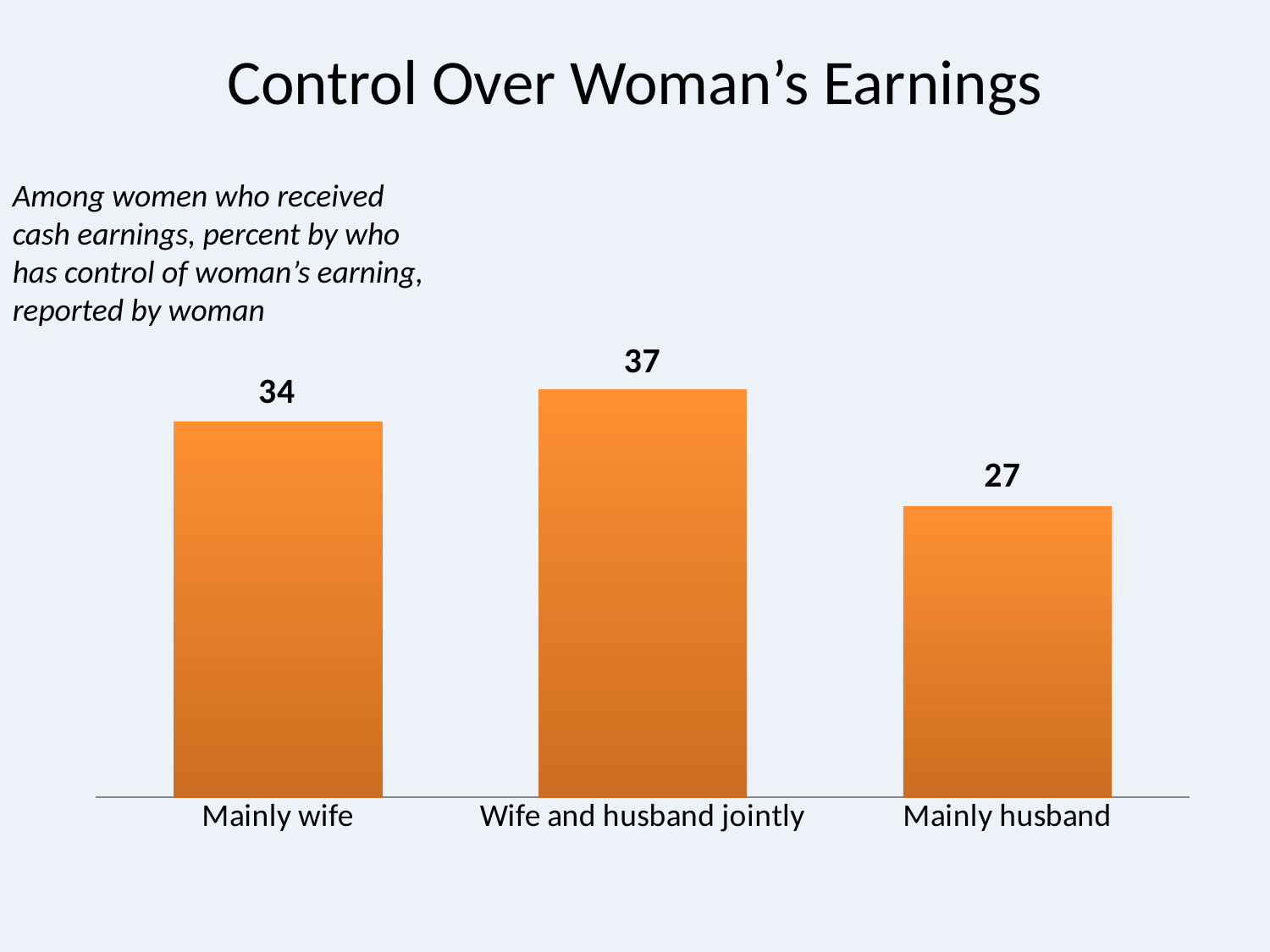

# Control Over Woman’s Earnings
Among women who received cash earnings, percent by who has control of woman’s earning, reported by woman

### Chart

| Category | East |
|---|---|
| Mainly wife | 34.2 |
| Wife and husband jointly | 37.1 |
| Mainly husband | 26.5 |